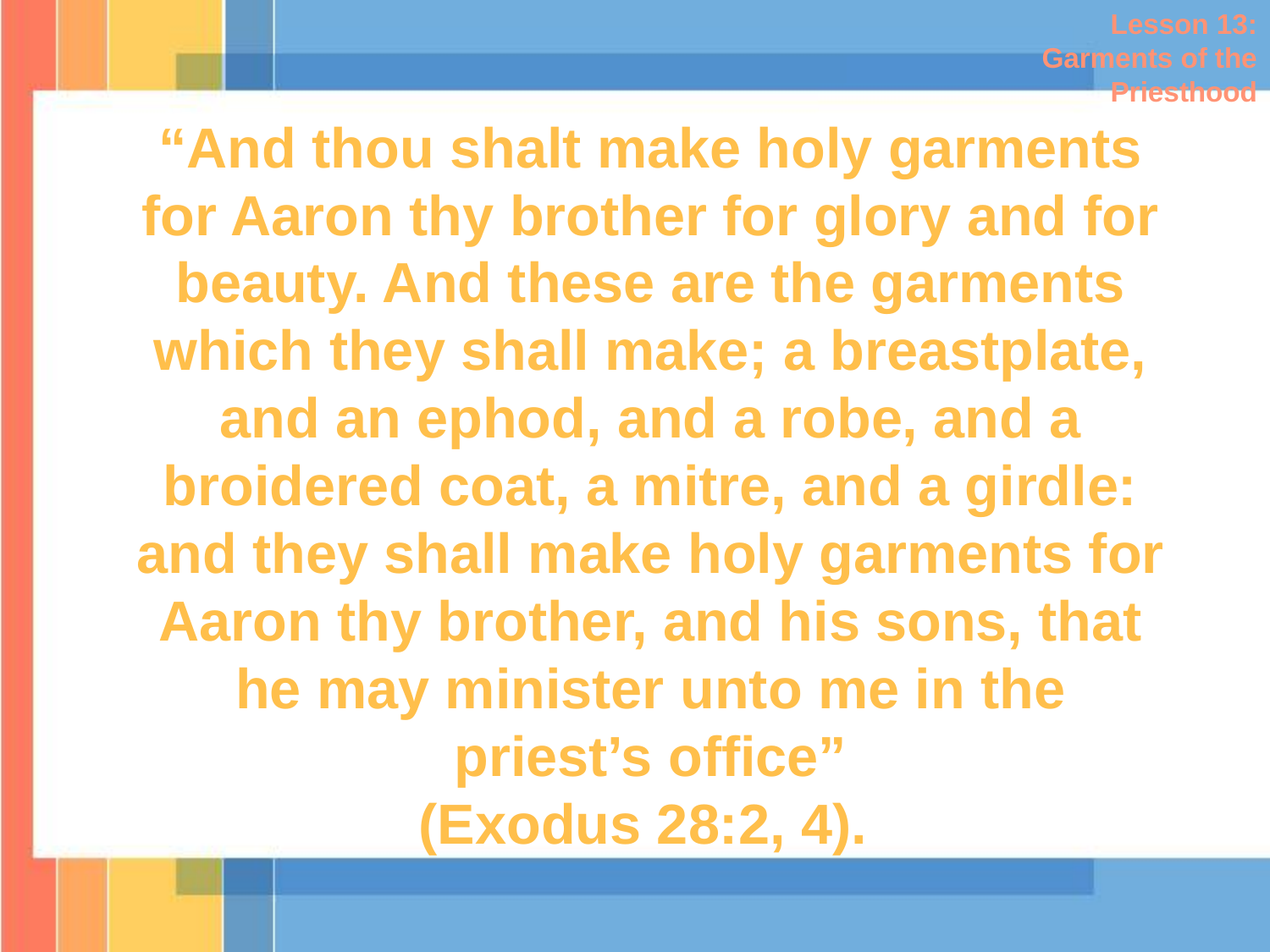

Lesson 13: Garments of the Priesthood
“And thou shalt make holy garments for Aaron thy brother for glory and for beauty. And these are the garments which they shall make; a breastplate, and an ephod, and a robe, and a broidered coat, a mitre, and a girdle: and they shall make holy garments for Aaron thy brother, and his sons, that he may minister unto me in the priest’s office”
(Exodus 28:2, 4).